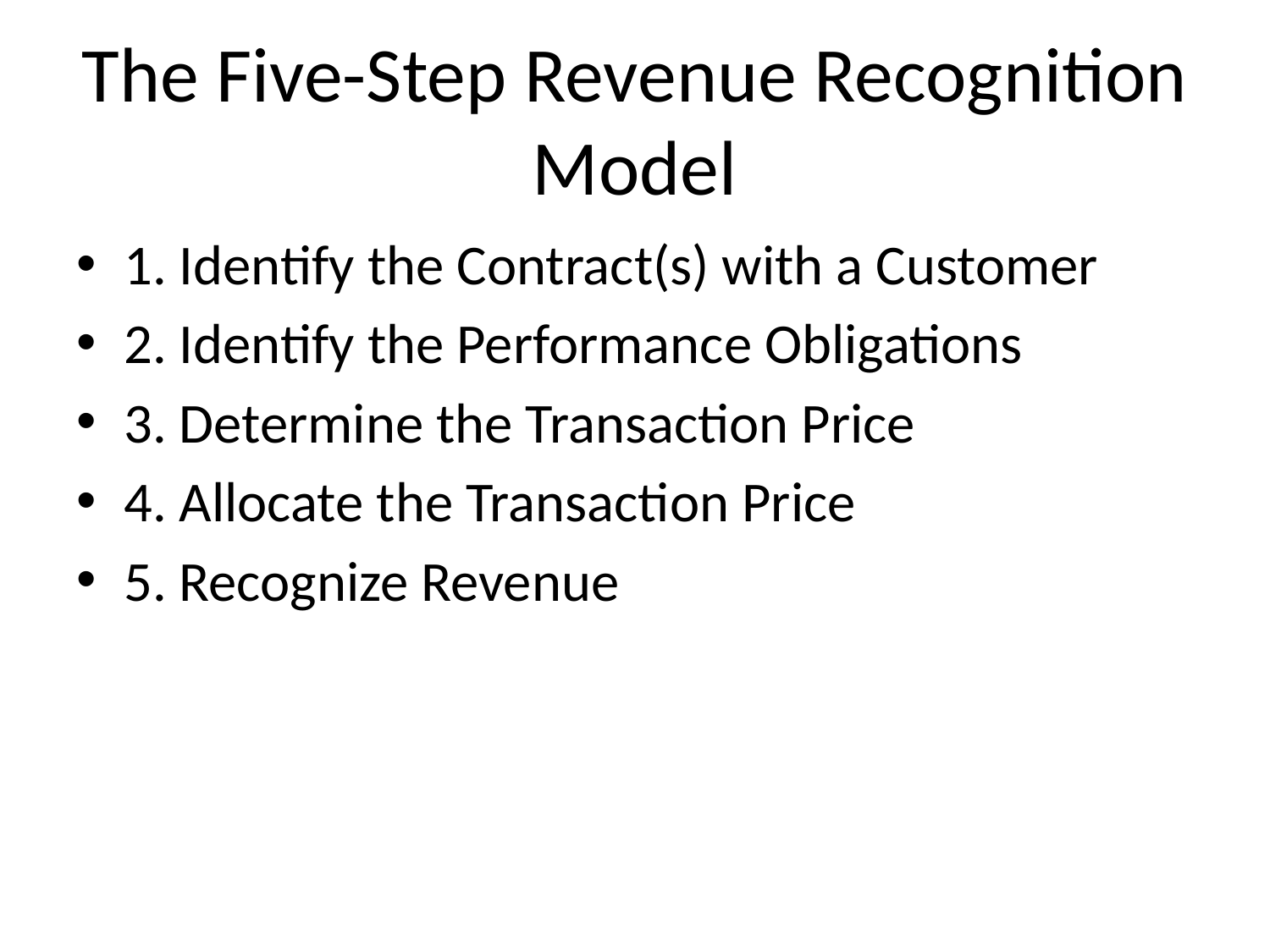

# The Five-Step Revenue Recognition Model
1. Identify the Contract(s) with a Customer
2. Identify the Performance Obligations
3. Determine the Transaction Price
4. Allocate the Transaction Price
5. Recognize Revenue